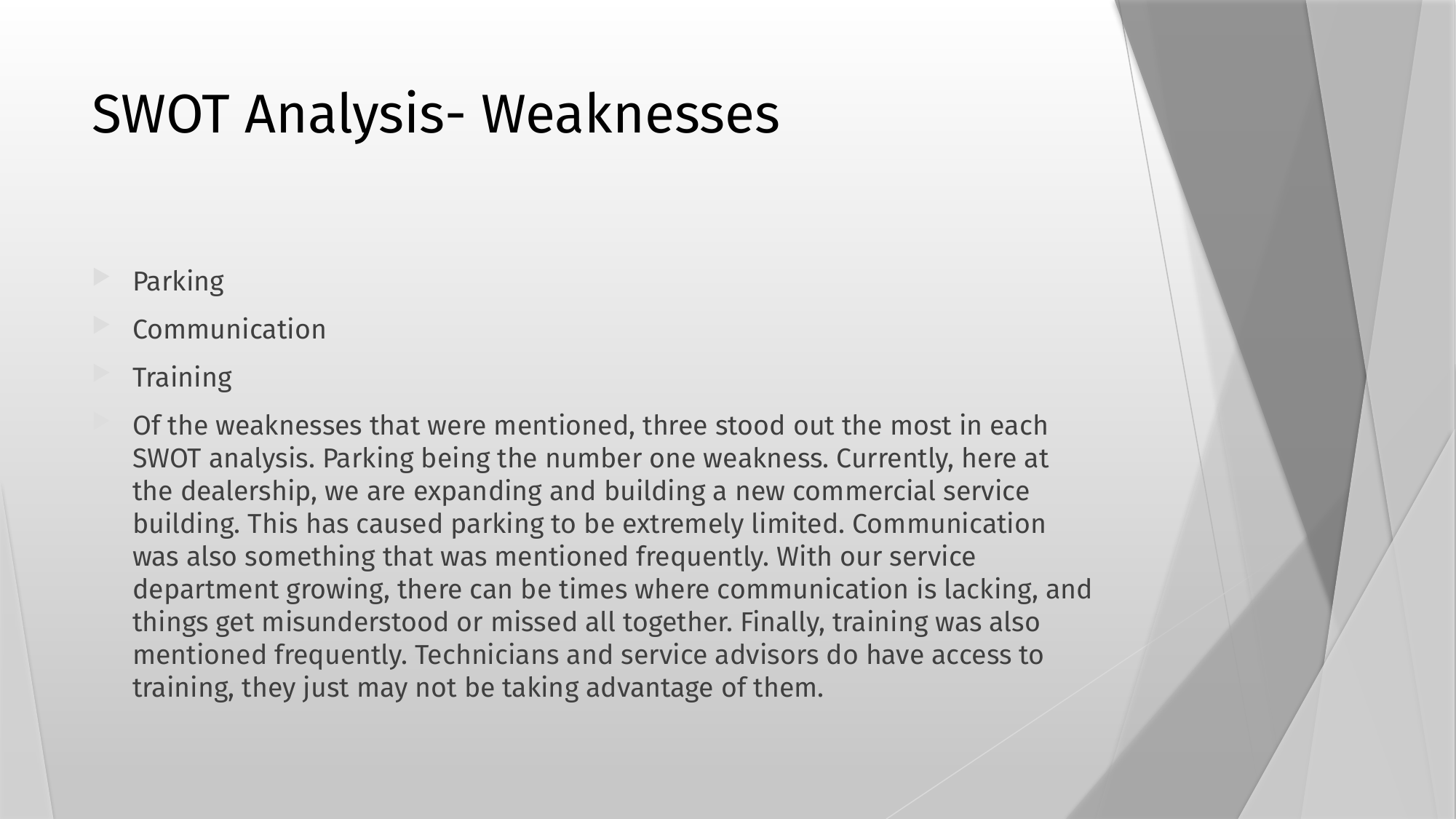

# SWOT Analysis- Weaknesses
Parking
Communication
Training
Of the weaknesses that were mentioned, three stood out the most in each SWOT analysis. Parking being the number one weakness. Currently, here at the dealership, we are expanding and building a new commercial service building. This has caused parking to be extremely limited. Communication was also something that was mentioned frequently. With our service department growing, there can be times where communication is lacking, and things get misunderstood or missed all together. Finally, training was also mentioned frequently. Technicians and service advisors do have access to training, they just may not be taking advantage of them.